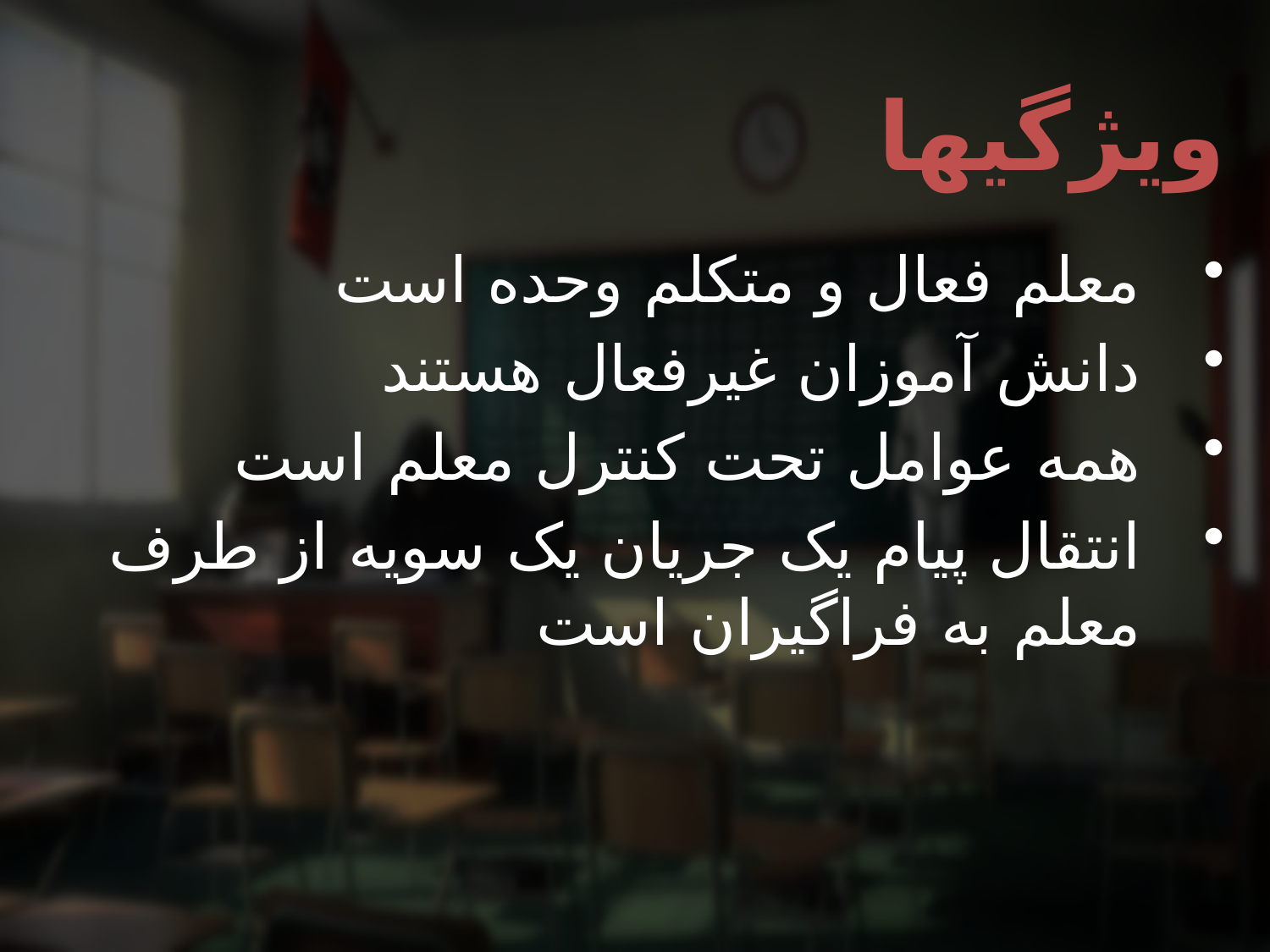

# ویژگیها
معلم فعال و متکلم وحده است
دانش آموزان غیرفعال هستند
همه عوامل تحت کنترل معلم است
انتقال پیام یک جریان یک سویه از طرف معلم به فراگیران است